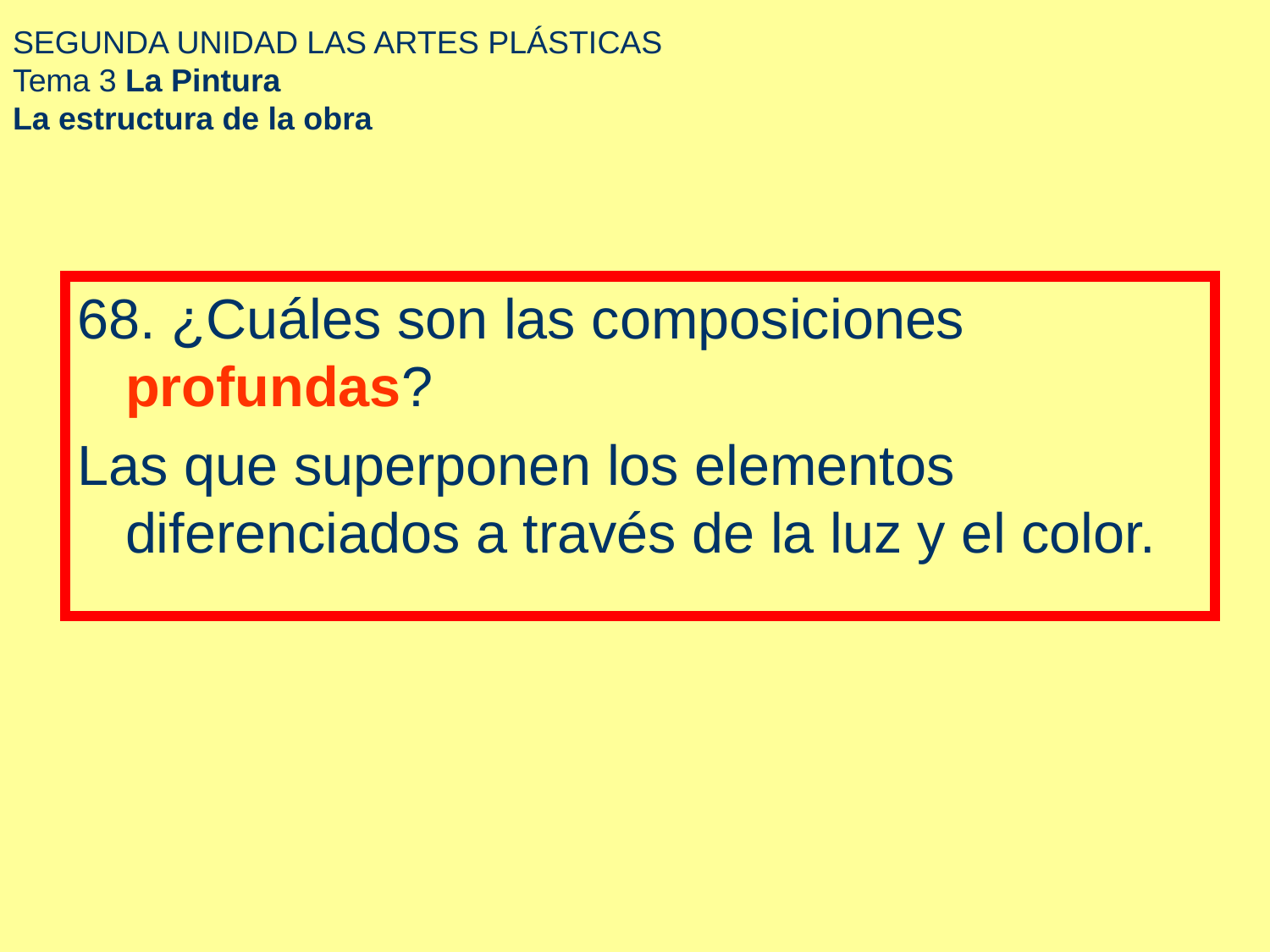

# SEGUNDA UNIDAD LAS ARTES PLÁSTICAS Tema 3 La Pintura La estructura de la obra
68. ¿Cuáles son las composiciones profundas?
Las que superponen los elementos diferenciados a través de la luz y el color.